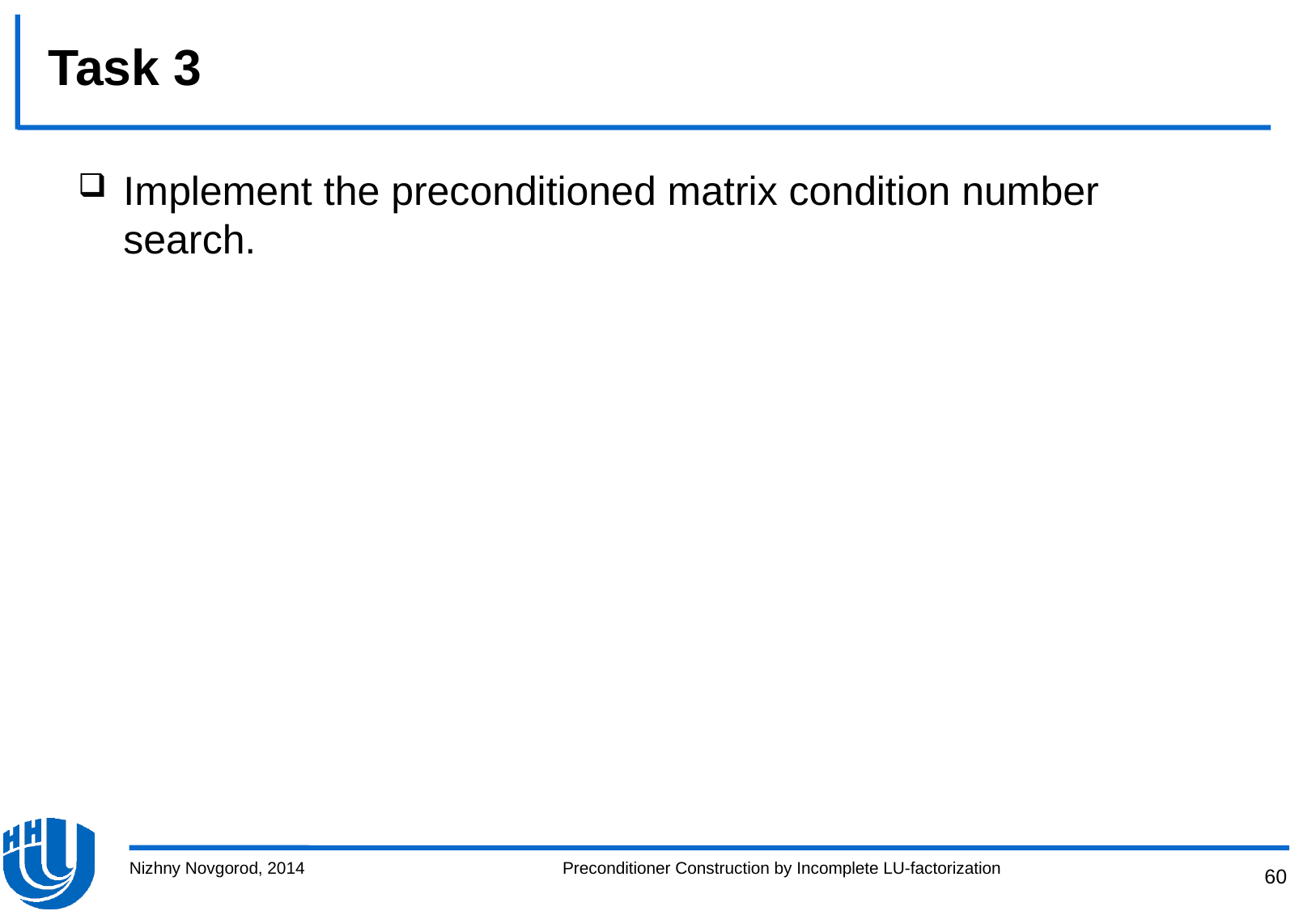

# Task 3
Implement the preconditioned matrix condition number search.
Nizhny Novgorod, 2014
Preconditioner Construction by Incomplete LU-factorization